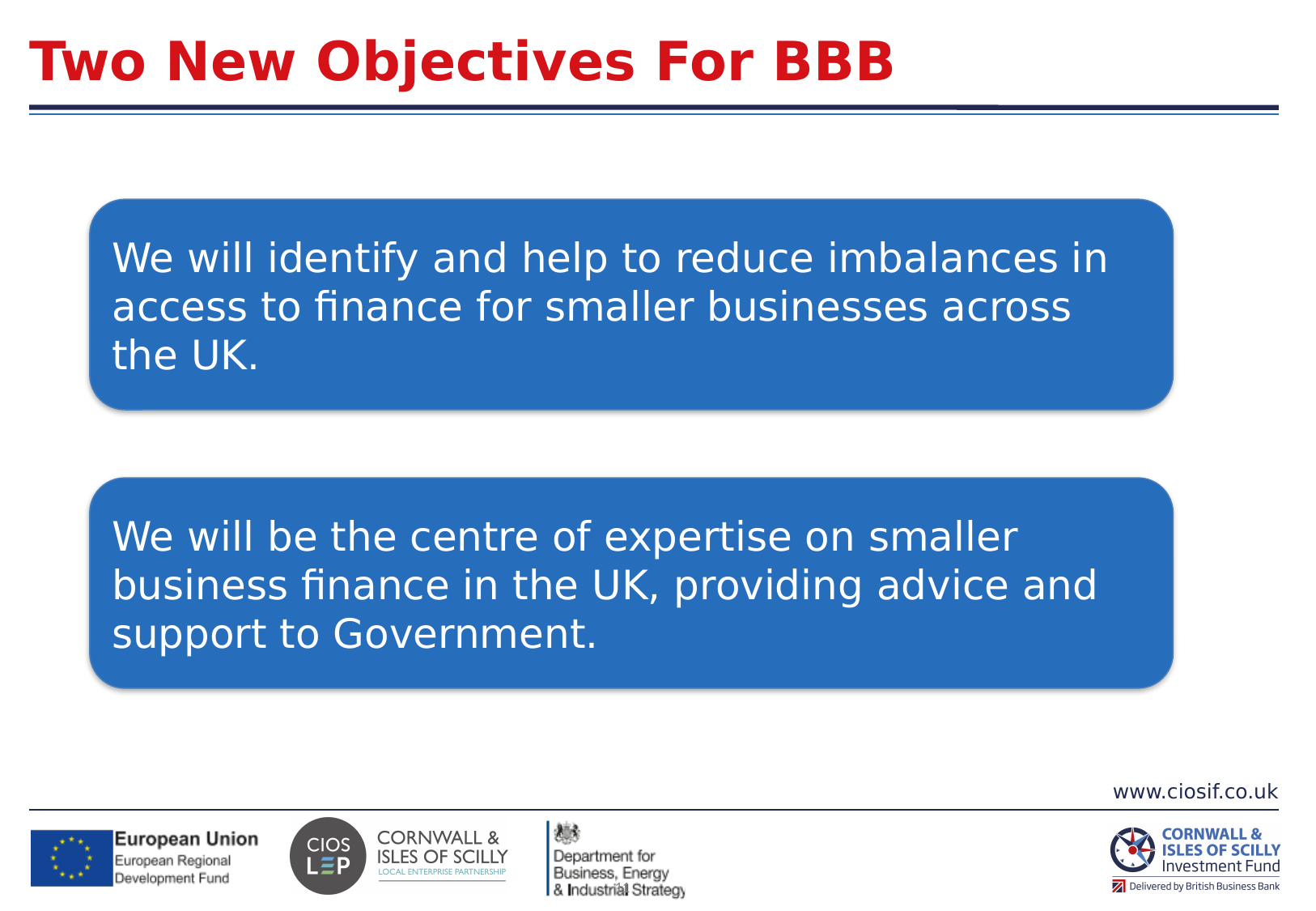

# Two New Objectives For BBB

We will identify and help to reduce imbalances in access to finance for smaller businesses across the UK.
We will be the centre of expertise on smaller business finance in the UK, providing advice and support to Government.
11